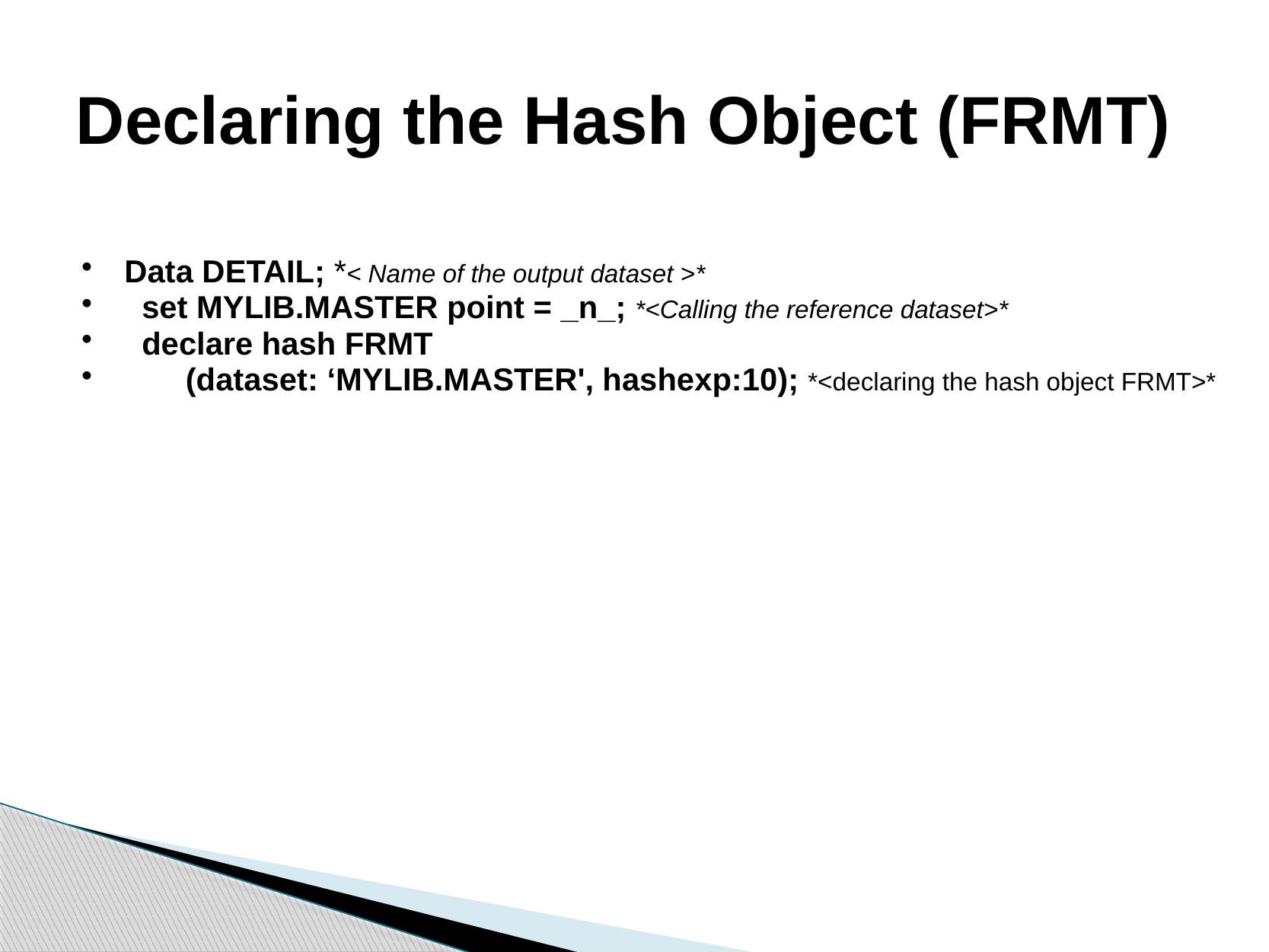

# Declaring the Hash Object (FRMT)
Data DETAIL; *< Name of the output dataset >*
  set MYLIB.MASTER point = _n_; *<Calling the reference dataset>*
  declare hash FRMT
       (dataset: ‘MYLIB.MASTER', hashexp:10); *<declaring the hash object FRMT>*